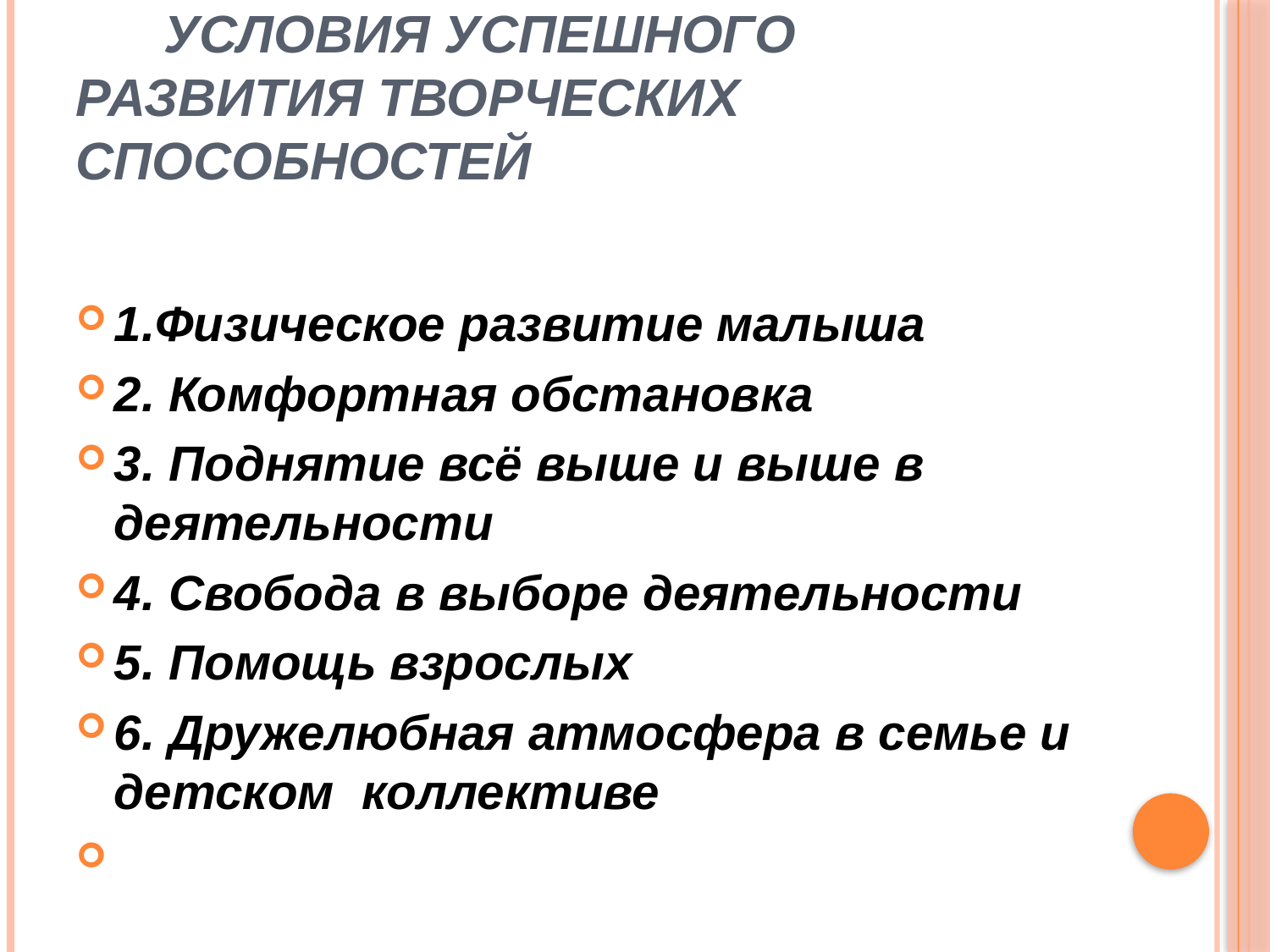

# Условия успешного развития творческих способностей
1.Физическое развитие малыша
2. Комфортная обстановка
3. Поднятие всё выше и выше в деятельности
4. Свобода в выборе деятельности
5. Помощь взрослых
6. Дружелюбная атмосфера в семье и детском  коллективе